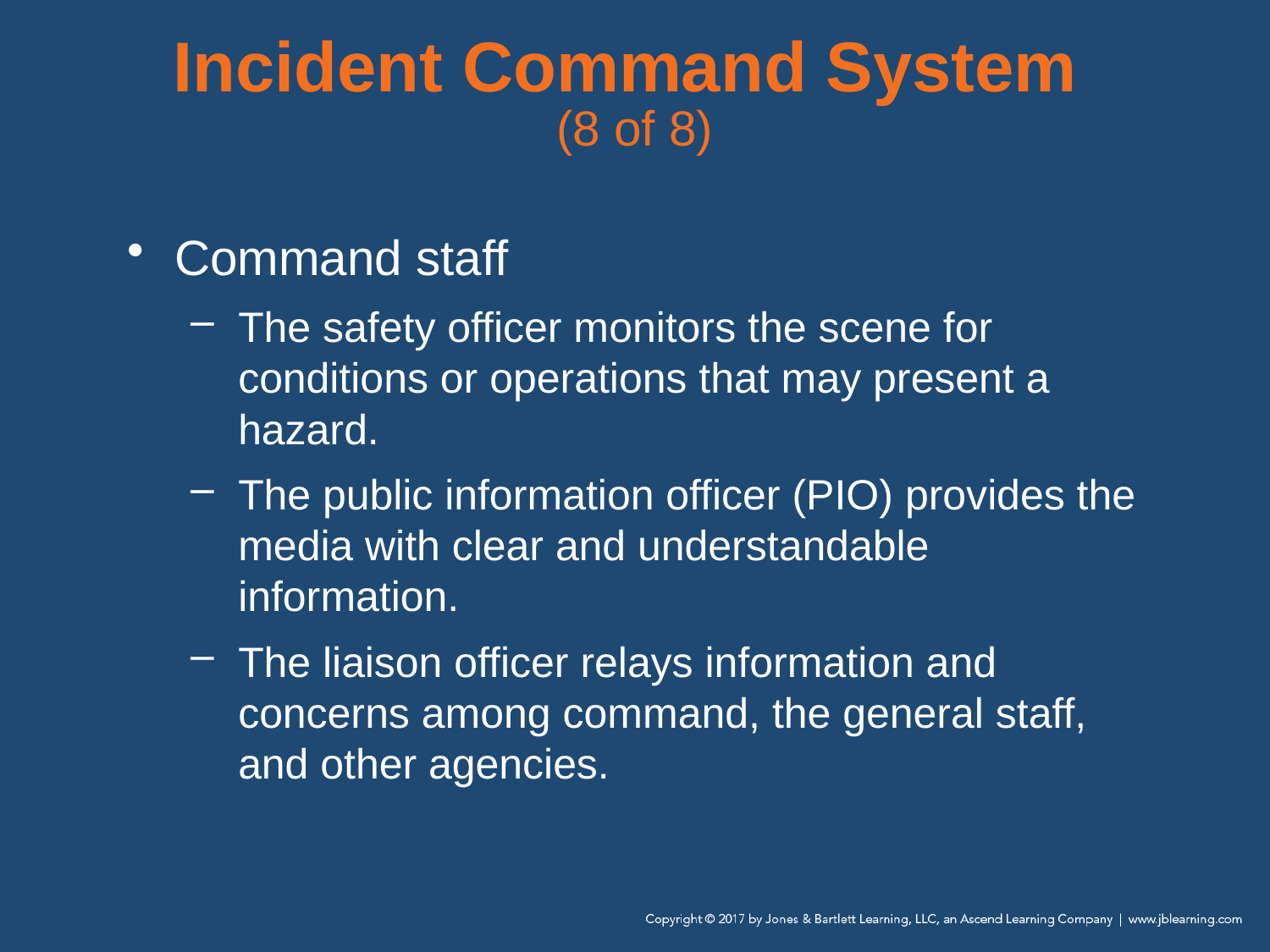

# Incident Command System (8 of 8)
Command staff
The safety officer monitors the scene for conditions or operations that may present a hazard.
The public information officer (PIO) provides the media with clear and understandable information.
The liaison officer relays information and concerns among command, the general staff, and other agencies.